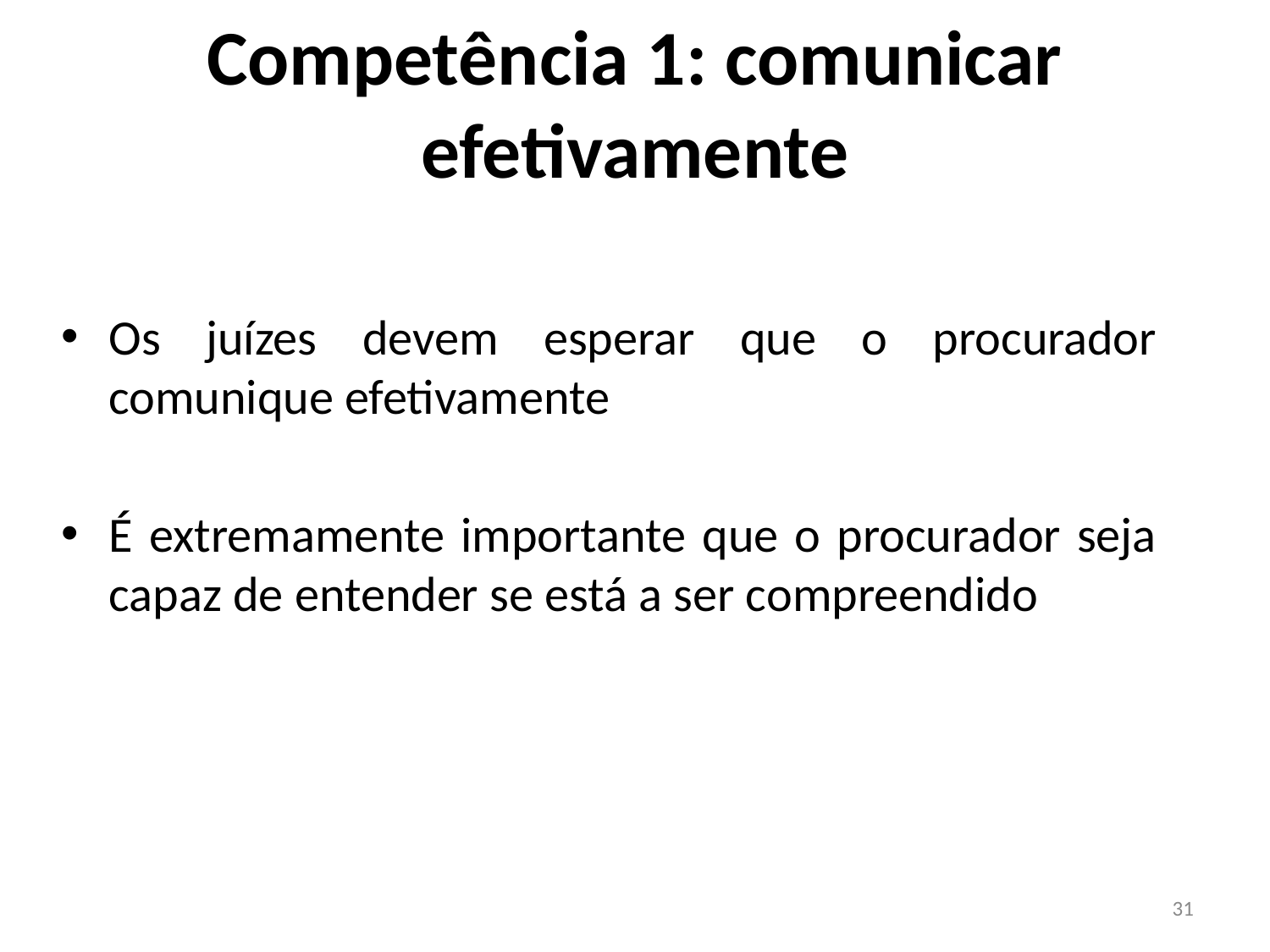

# Competência 1: comunicar efetivamente

Os juízes devem esperar que o procurador comunique efetivamente

É extremamente importante que o procurador seja capaz de entender se está a ser compreendido

31